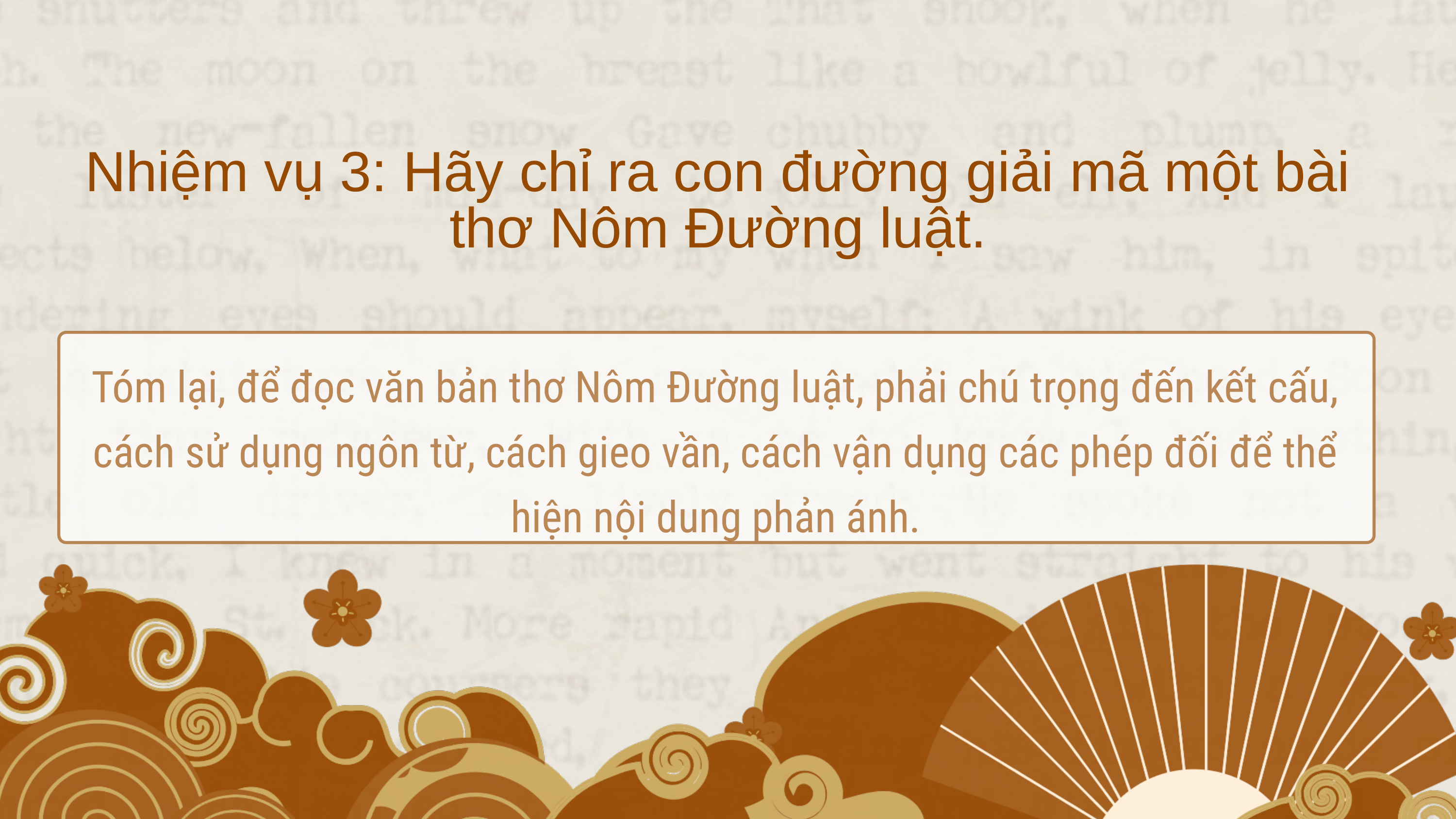

Nhiệm vụ 3: Hãy chỉ ra con đường giải mã một bài thơ Nôm Đường luật.

Tóm lại, để đọc văn bản thơ Nôm Đường luật, phải chú trọng đến kết cấu, cách sử dụng ngôn từ, cách gieo vần, cách vận dụng các phép đối để thể hiện nội dung phản ánh.